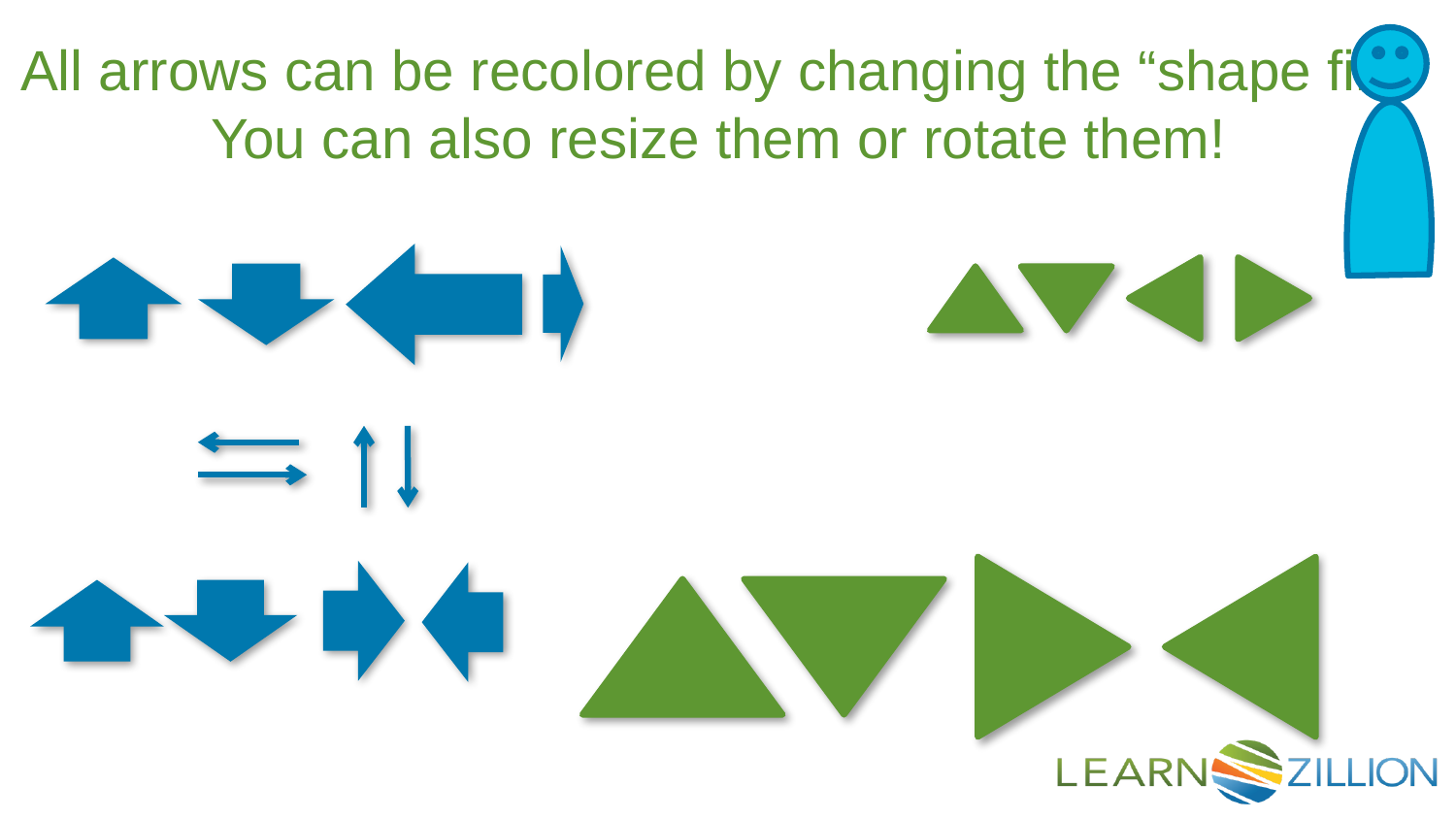

All arrows can be recolored by changing the “shape fill.” You can also resize them or rotate them!